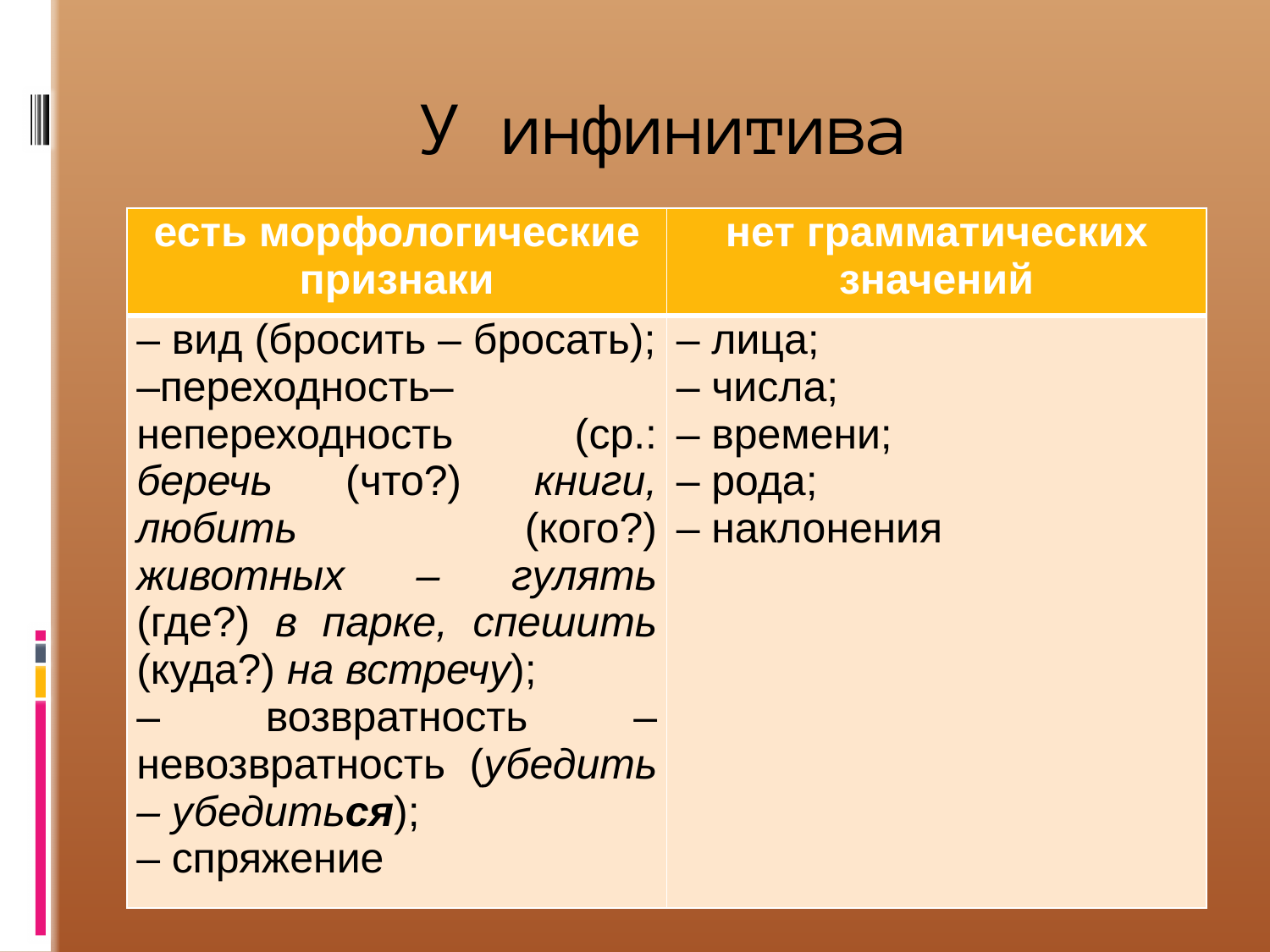

# У инфинитива
| есть морфологические признаки | нет грамматических значений |
| --- | --- |
| – вид (бросить – бросать); –переходность– непереходность (ср.: беречь (что?) книги, любить (кого?) животных – гулять (где?) в парке, спешить (куда?) на встречу); – возвратность – невозвратность (убедить – убедиться); – спряжение | – лица; – числа; – времени; – рода; – наклонения |